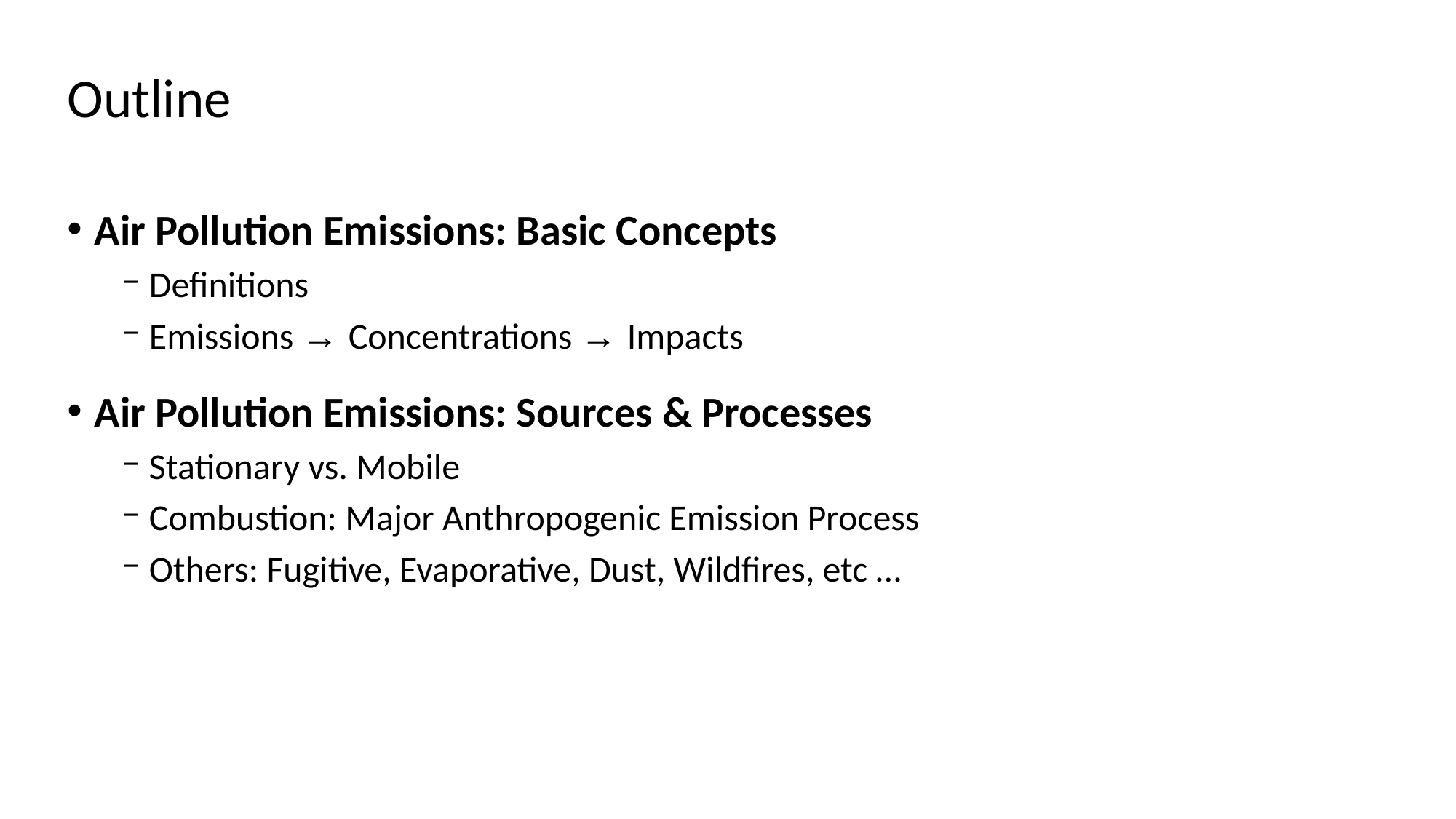

# Outline
Air Pollution Emissions: Basic Concepts
Definitions
Emissions → Concentrations → Impacts
Air Pollution Emissions: Sources & Processes
Stationary vs. Mobile
Combustion: Major Anthropogenic Emission Process
Others: Fugitive, Evaporative, Dust, Wildfires, etc …